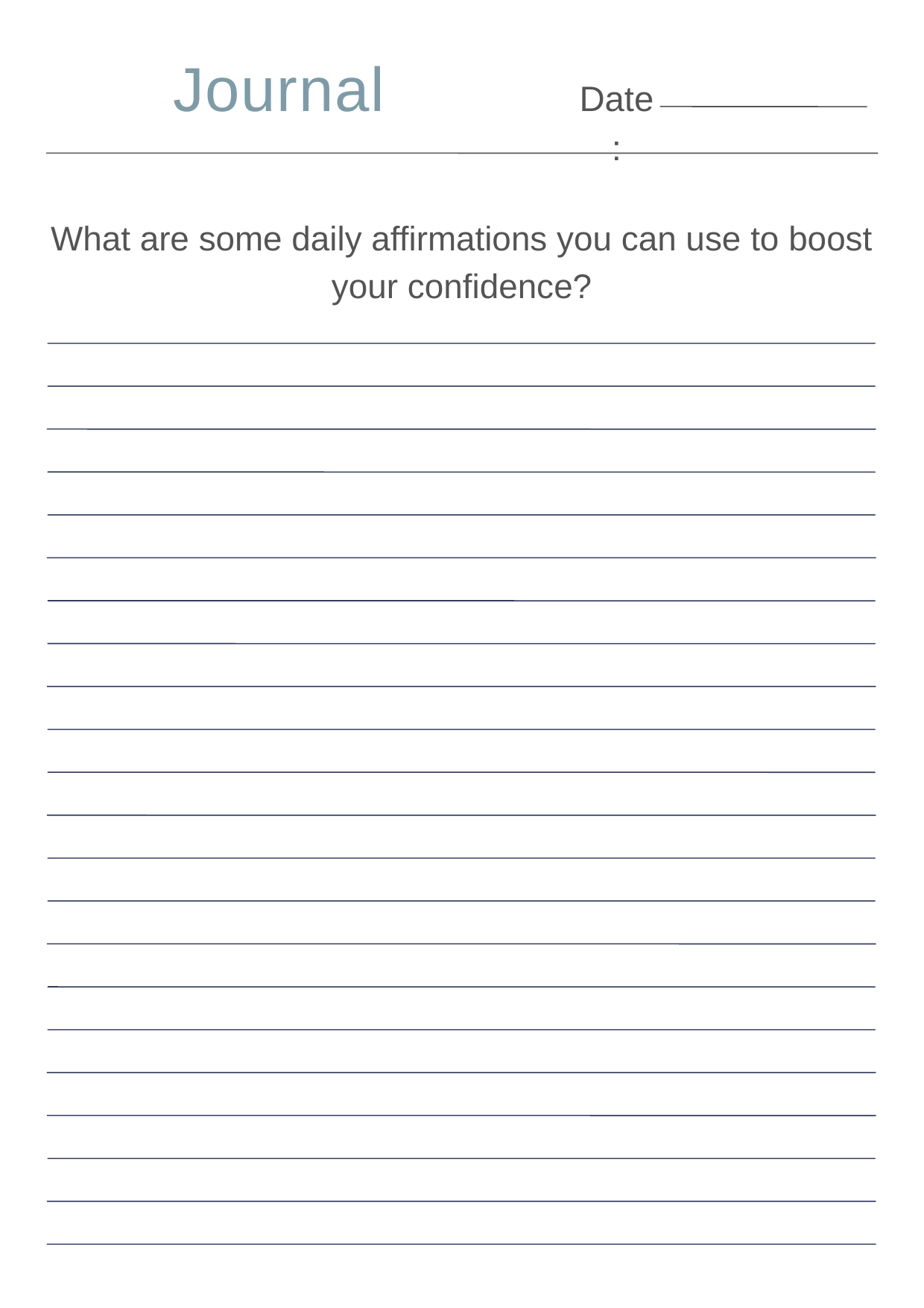

Journal
Date:

What are some daily affirmations you can use to boost your confidence?